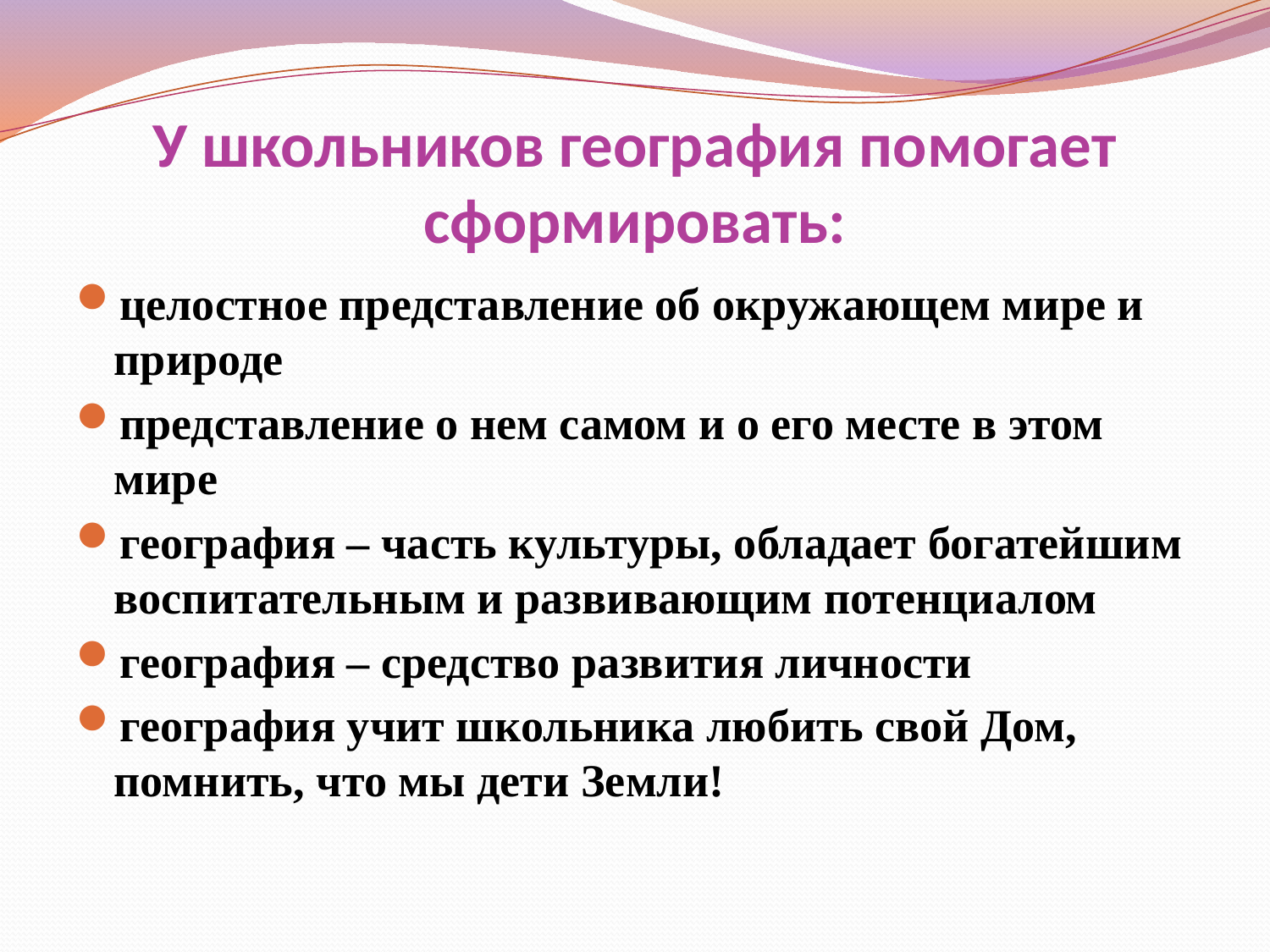

# У школьников география помогает сформировать:
целостное представление об окружающем мире и природе
представление о нем самом и о его месте в этом мире
география – часть культуры, обладает богатейшим воспитательным и развивающим потенциалом
география – средство развития личности
география учит школьника любить свой Дом, помнить, что мы дети Земли!